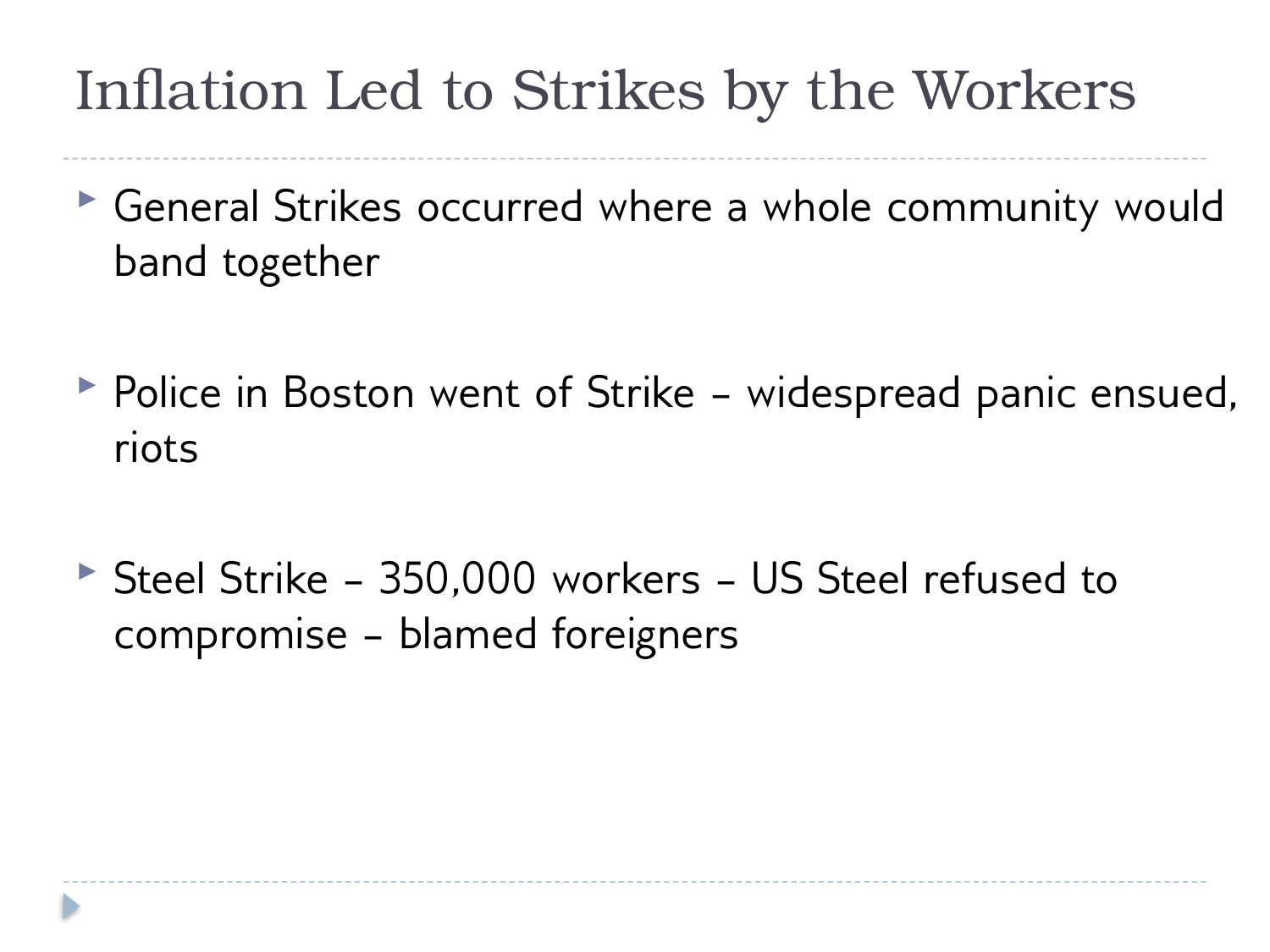

# Inflation Led to Strikes by the Workers
General Strikes occurred where a whole community would band together

Police in Boston went of Strike – widespread panic ensued, riots

Steel Strike – 350,000 workers – US Steel refused to compromise – blamed foreigners